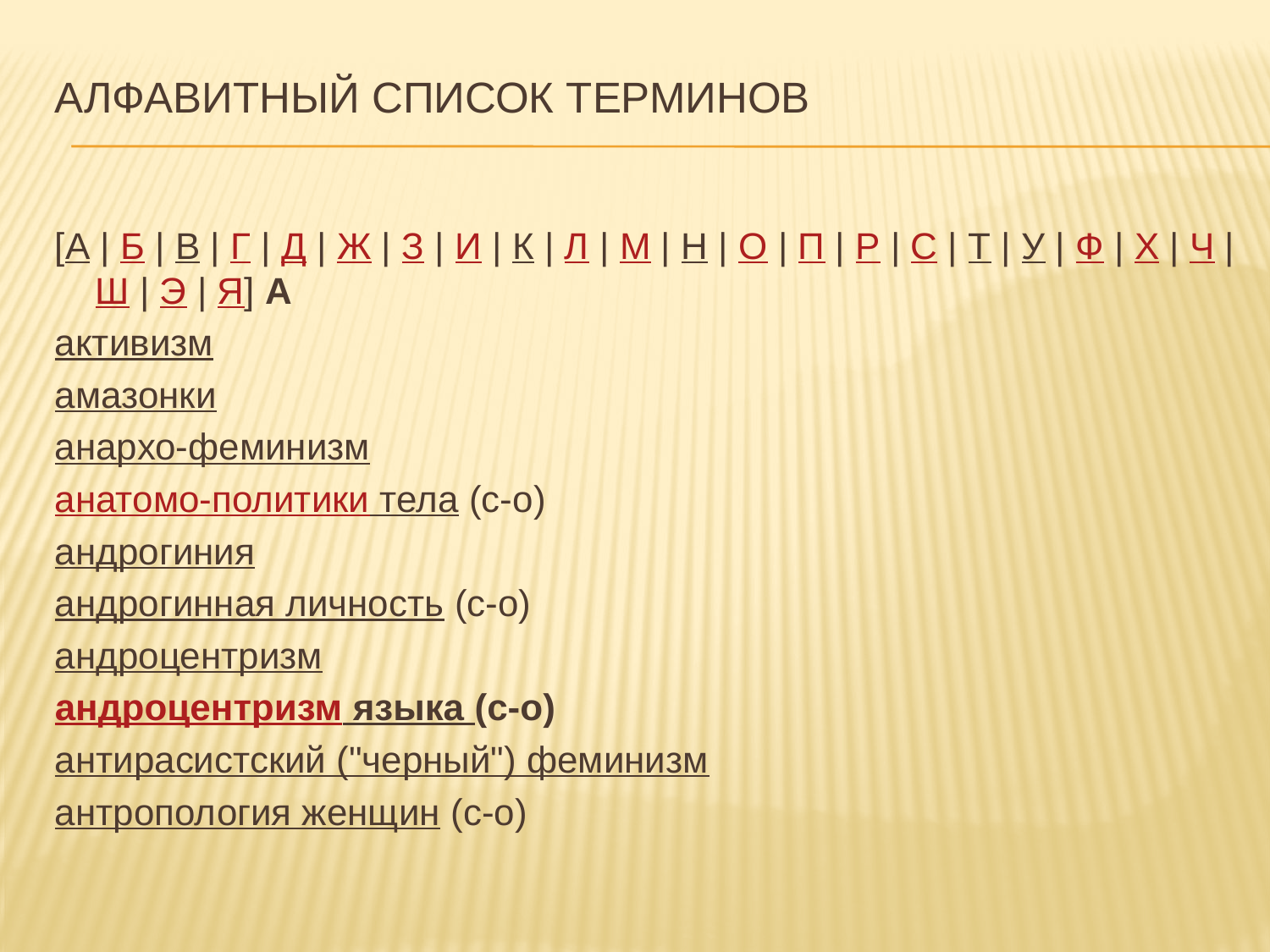

# АЛФАВИТНЫЙ СПИСОК ТЕРМИНОВ
[А | Б | В | Г | Д | Ж | З | И | К | Л | М | Н | О | П | Р | С | Т | У | Ф | Х | Ч | Ш | Э | Я] А
активизм
амазонки
анархо-феминизм
анатомо-политики тела (с-о)
андрогиния
андрогинная личность (с-о)
андроцентризм
андроцентризм языка (с-о)
антирасистский ("черный") феминизм
антропология женщин (с-о)